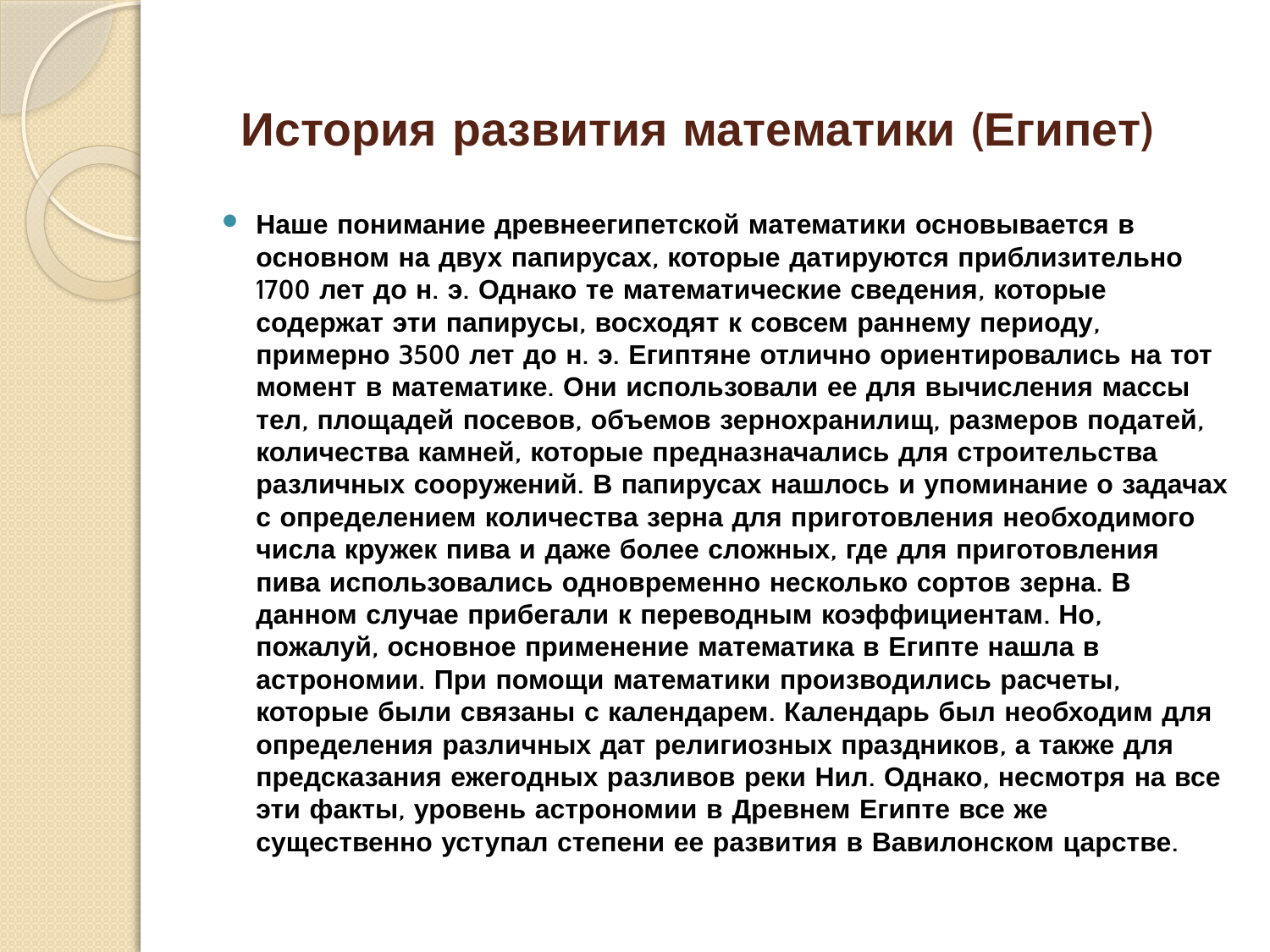

# История развития математики (Египет)
Наше понимание древнеегипетской математики основывается в основном на двух папирусах, которые датируются приблизительно 1700 лет до н. э. Однако те математические сведения, которые содержат эти папирусы, восходят к совсем раннему периоду, примерно 3500 лет до н. э. Египтяне отлично ориентировались на тот момент в математике. Они использовали ее для вычисления массы тел, площадей посевов, объемов зернохранилищ, размеров податей, количества камней, которые предназначались для строительства различных сооружений. В папирусах нашлось и упоминание о задачах с определением количества зерна для приготовления необходимого числа кружек пива и даже более сложных, где для приготовления пива использовались одновременно несколько сортов зерна. В данном случае прибегали к переводным коэффициентам. Но, пожалуй, основное применение математика в Египте нашла в астрономии. При помощи математики производились расчеты, которые были связаны с календарем. Календарь был необходим для определения различных дат религиозных праздников, а также для предсказания ежегодных разливов реки Нил. Однако, несмотря на все эти факты, уровень астрономии в Древнем Египте все же существенно уступал степени ее развития в Вавилонском царстве.